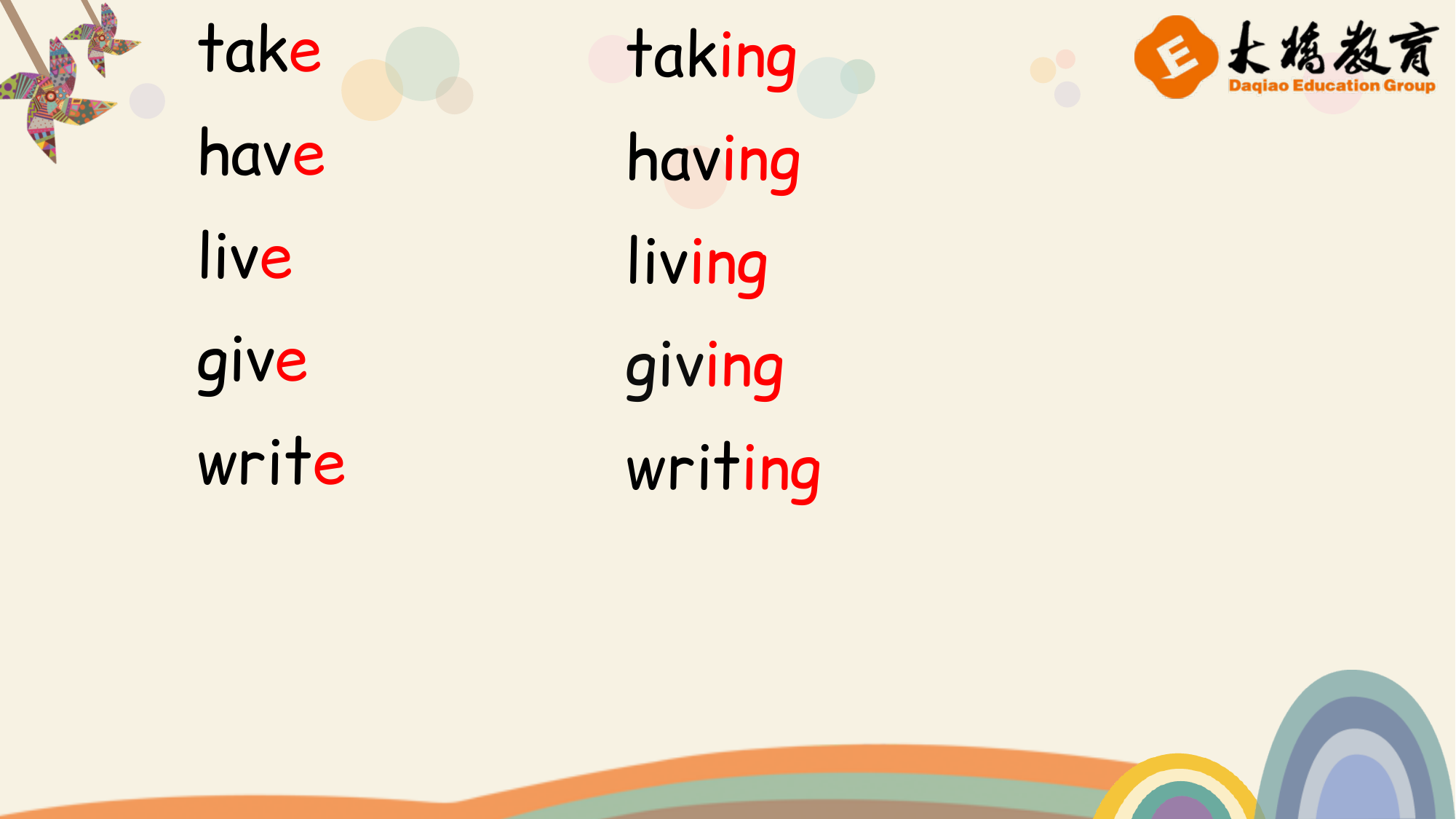

take
have
live
give
write
taking
having
living
giving
writing